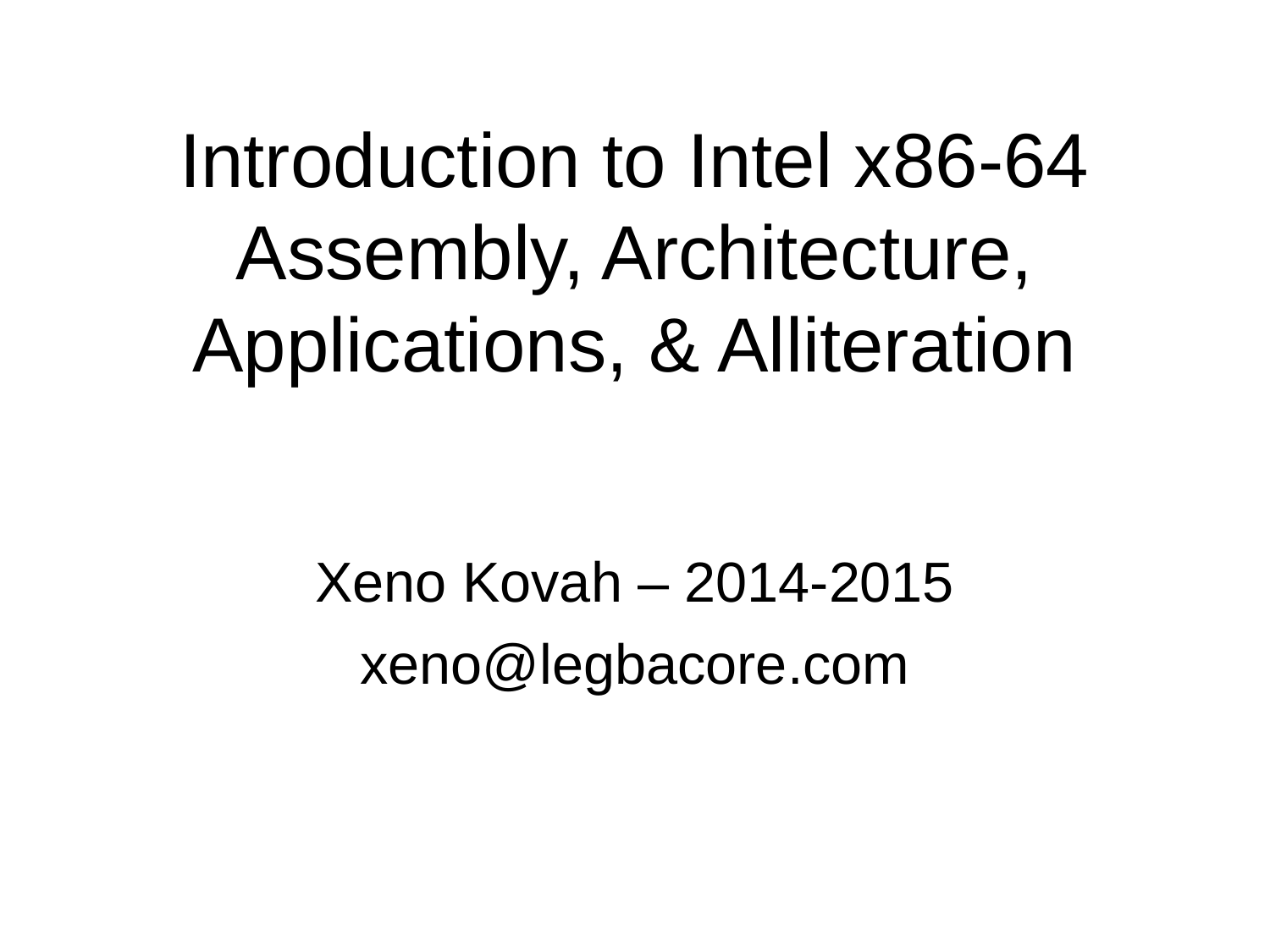

# Introduction to Intel x86-64 Assembly, Architecture, Applications, & Alliteration
Xeno Kovah – 2014-2015
xeno@legbacore.com